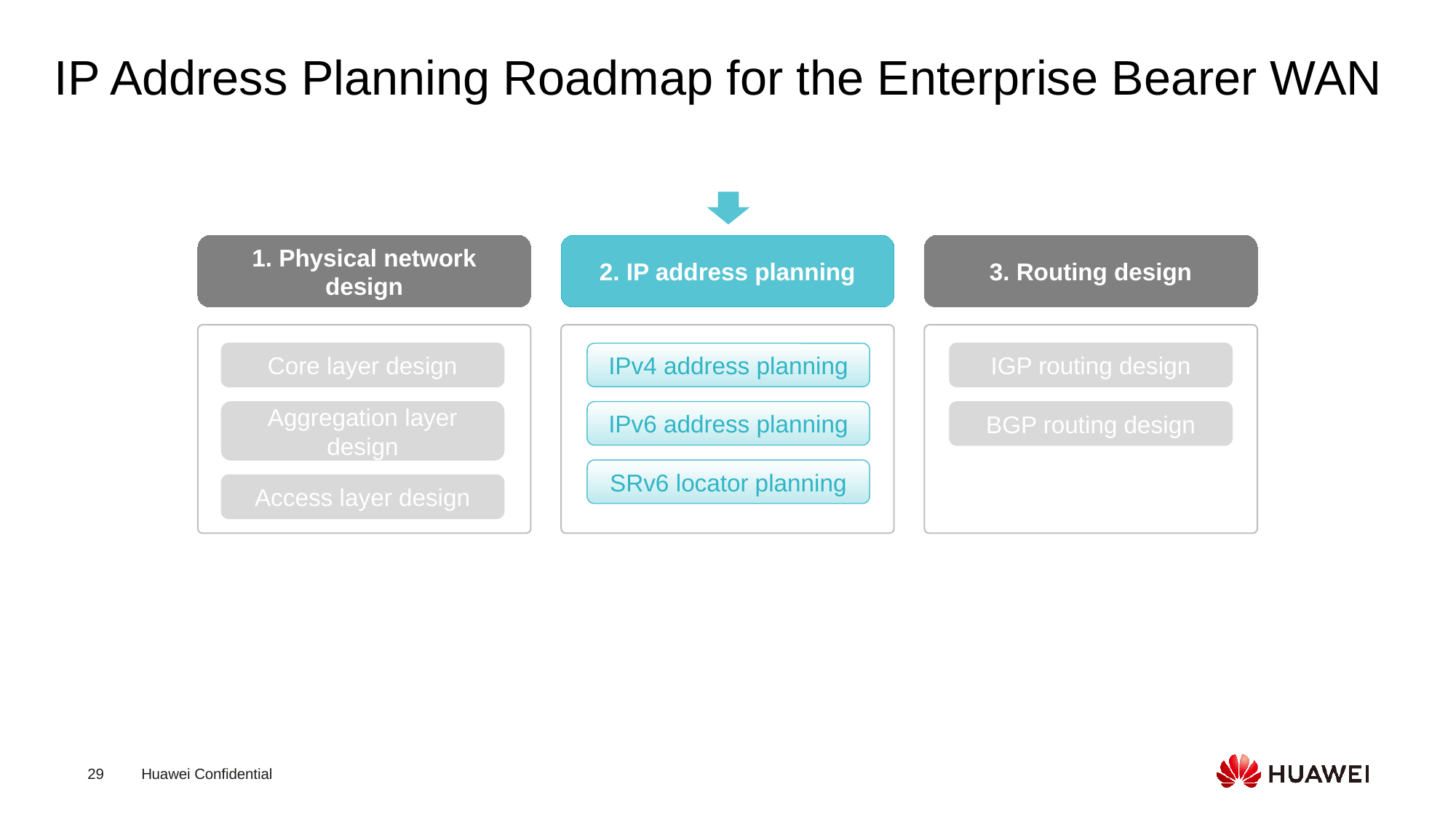

# IP Address Planning Roadmap for the Enterprise Bearer WAN

1. Physical network design
2. IP address planning
3. Routing design

Core layer design
IPv4 address planning
IGP routing design
IPv6 address planning
Aggregation layer design
BGP routing design
SRv6 locator planning
Access layer design